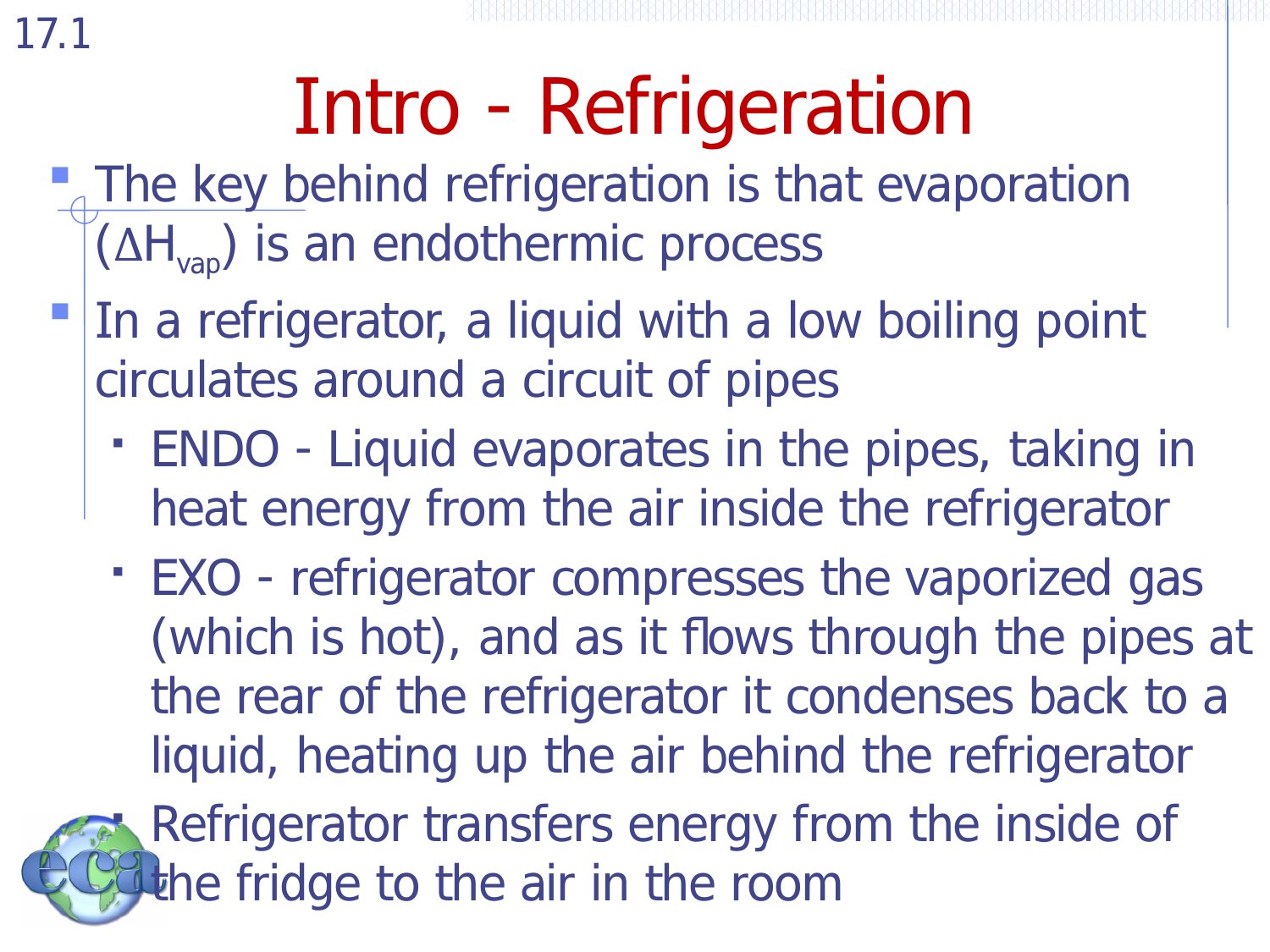

# Intro - Refrigeration
The key behind refrigeration is that evaporation (∆Hvap) is an endothermic process
In a refrigerator, a liquid with a low boiling point circulates around a circuit of pipes
ENDO - Liquid evaporates in the pipes, taking in heat energy from the air inside the refrigerator
EXO - refrigerator compresses the vaporized gas (which is hot), and as it flows through the pipes at the rear of the refrigerator it condenses back to a liquid, heating up the air behind the refrigerator
Refrigerator transfers energy from the inside of the fridge to the air in the room